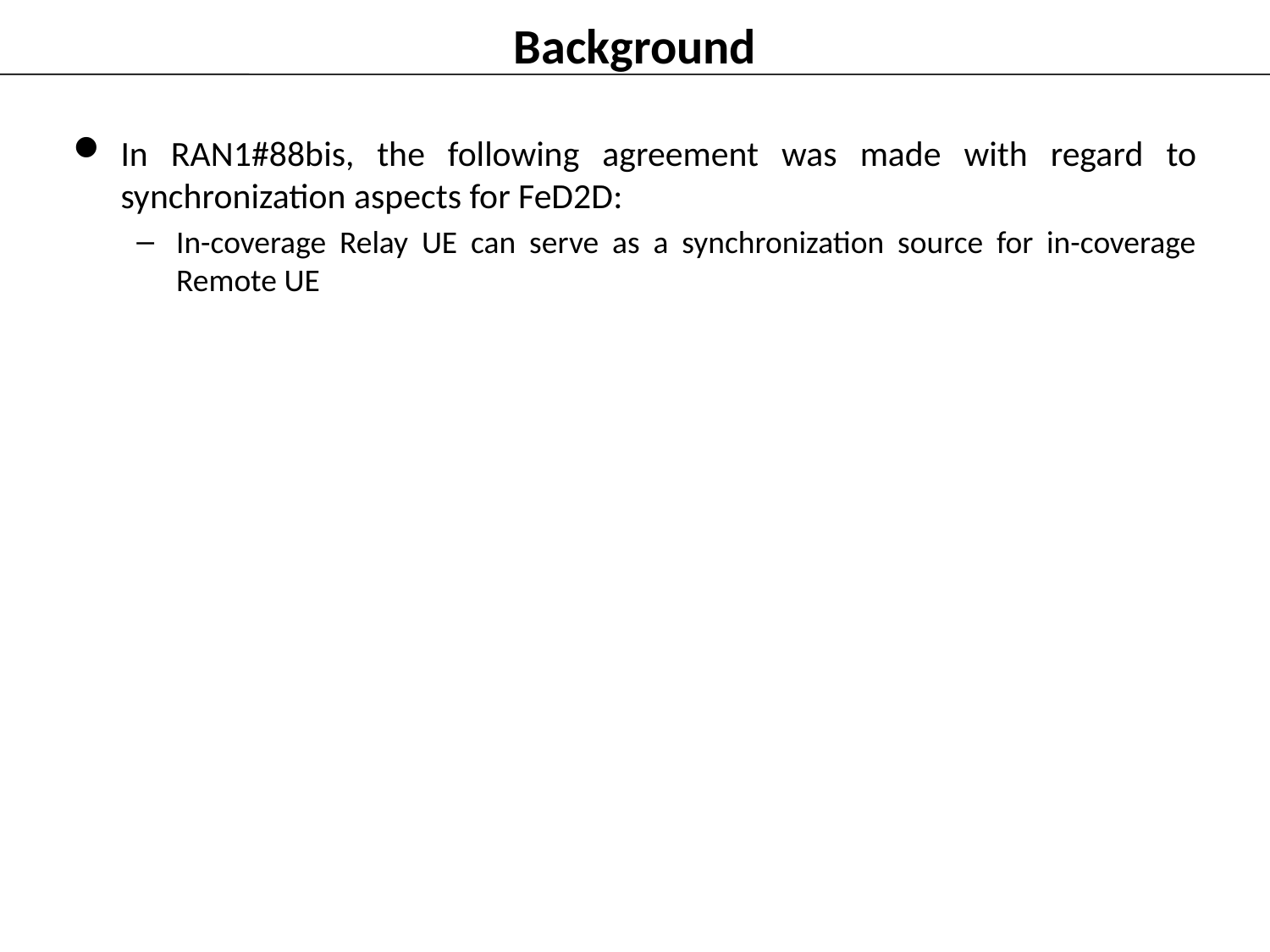

# Background
In RAN1#88bis, the following agreement was made with regard to synchronization aspects for FeD2D:
In-coverage Relay UE can serve as a synchronization source for in-coverage Remote UE